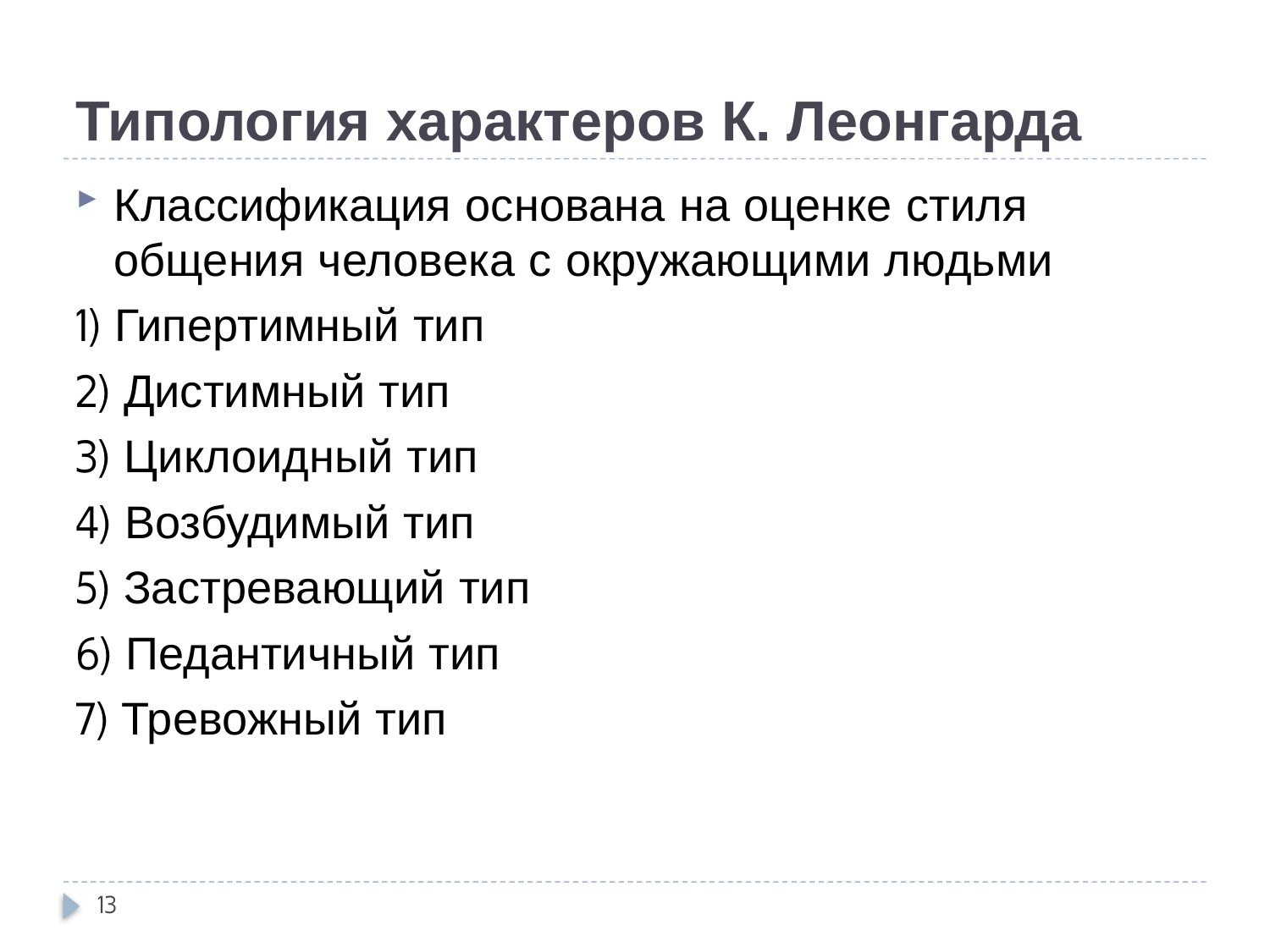

# Типология характеров К. Леонгарда
Классификация основана на оценке стиля общения человека с окружающими людьми
1) Гипертимный тип
2) Дистимный тип
3) Циклоидный тип
4) Возбудимый тип
5) Застревающий тип
6) Педантичный тип
7) Тревожный тип

13